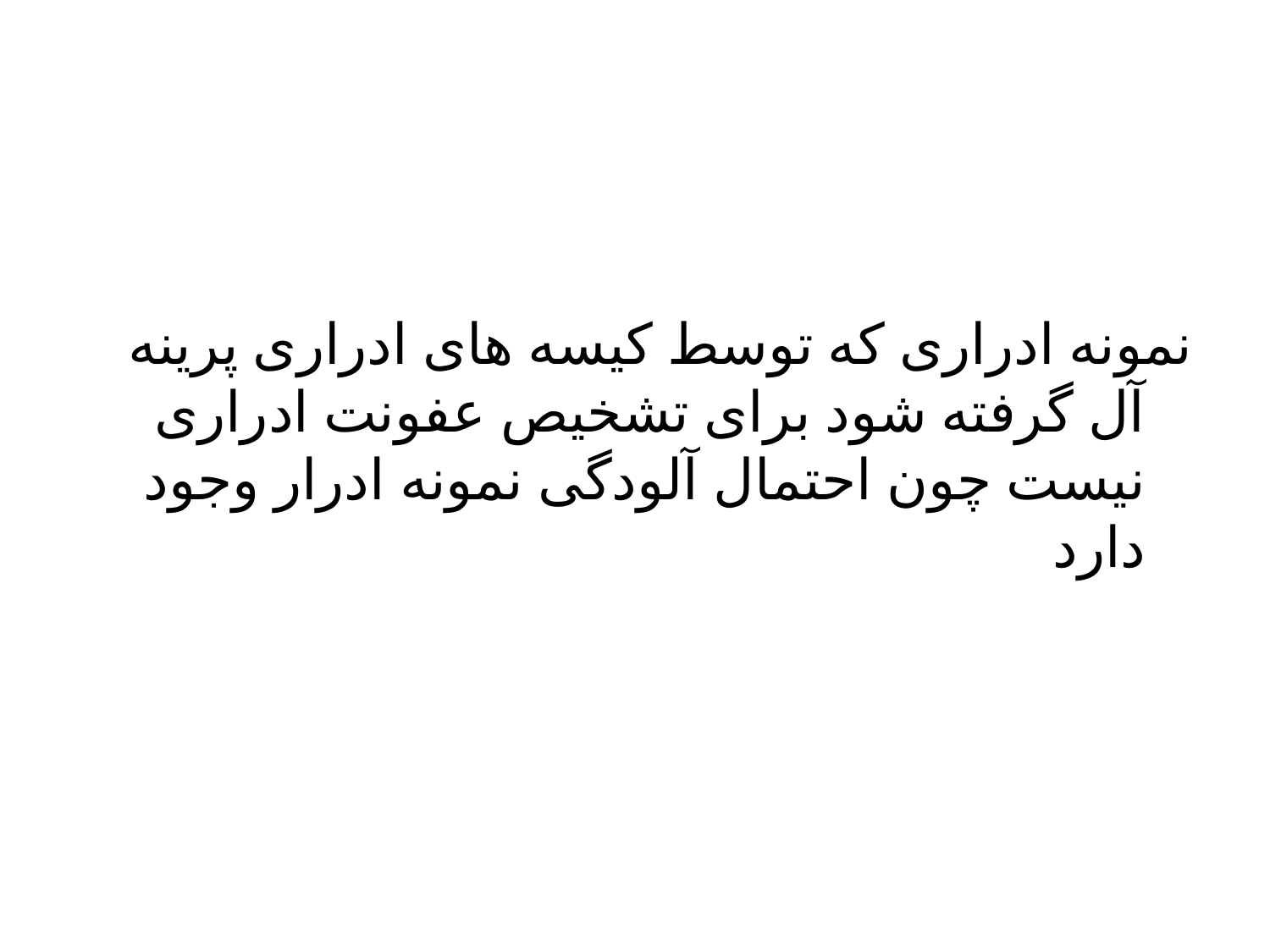

#

نمونه ادراری که توسط کیسه های ادراری پرینه آل گرفته شود برای تشخیص عفونت ادراری  نیست چون احتمال آلودگی نمونه ادرار وجود دارد